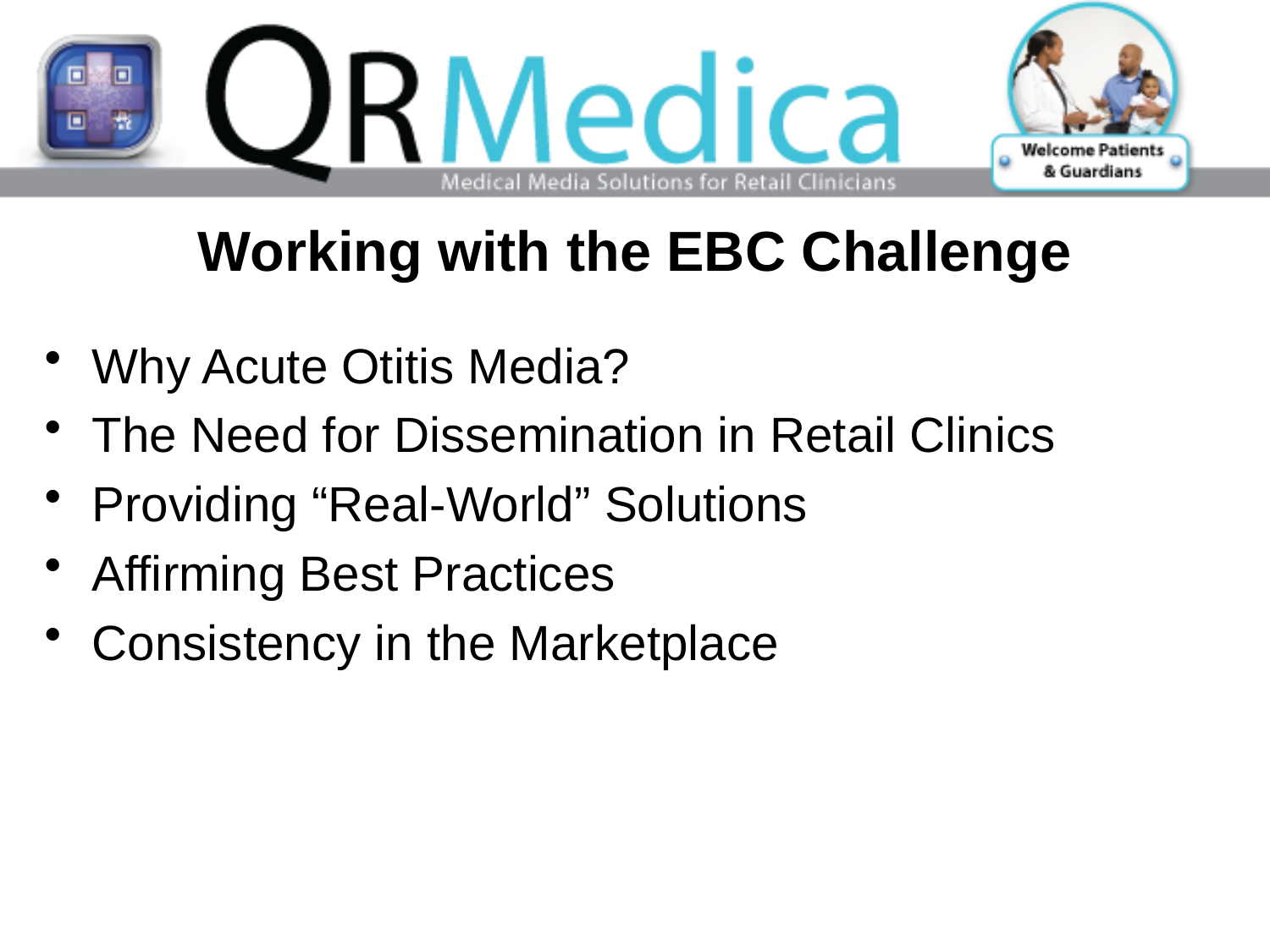

Working with the EBC Challenge
Why Acute Otitis Media?
The Need for Dissemination in Retail Clinics
Providing “Real-World” Solutions
Affirming Best Practices
Consistency in the Marketplace